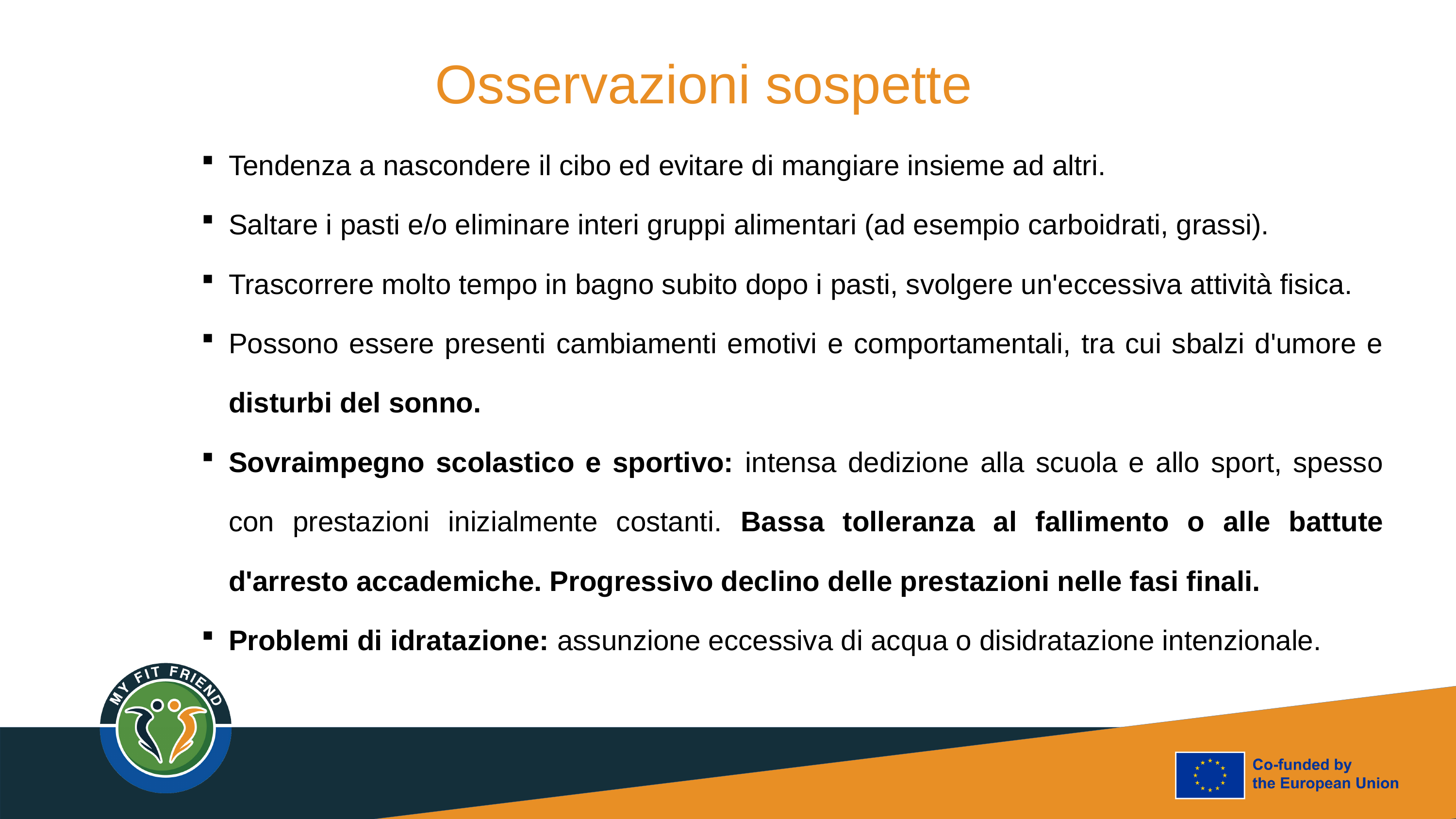

Osservazioni sospette
Tendenza a nascondere il cibo ed evitare di mangiare insieme ad altri.
Saltare i pasti e/o eliminare interi gruppi alimentari (ad esempio carboidrati, grassi).
Trascorrere molto tempo in bagno subito dopo i pasti, svolgere un'eccessiva attività fisica.
Possono essere presenti cambiamenti emotivi e comportamentali, tra cui sbalzi d'umore e disturbi del sonno.
Sovraimpegno scolastico e sportivo: intensa dedizione alla scuola e allo sport, spesso con prestazioni inizialmente costanti. Bassa tolleranza al fallimento o alle battute d'arresto accademiche. Progressivo declino delle prestazioni nelle fasi finali.
Problemi di idratazione: assunzione eccessiva di acqua o disidratazione intenzionale.